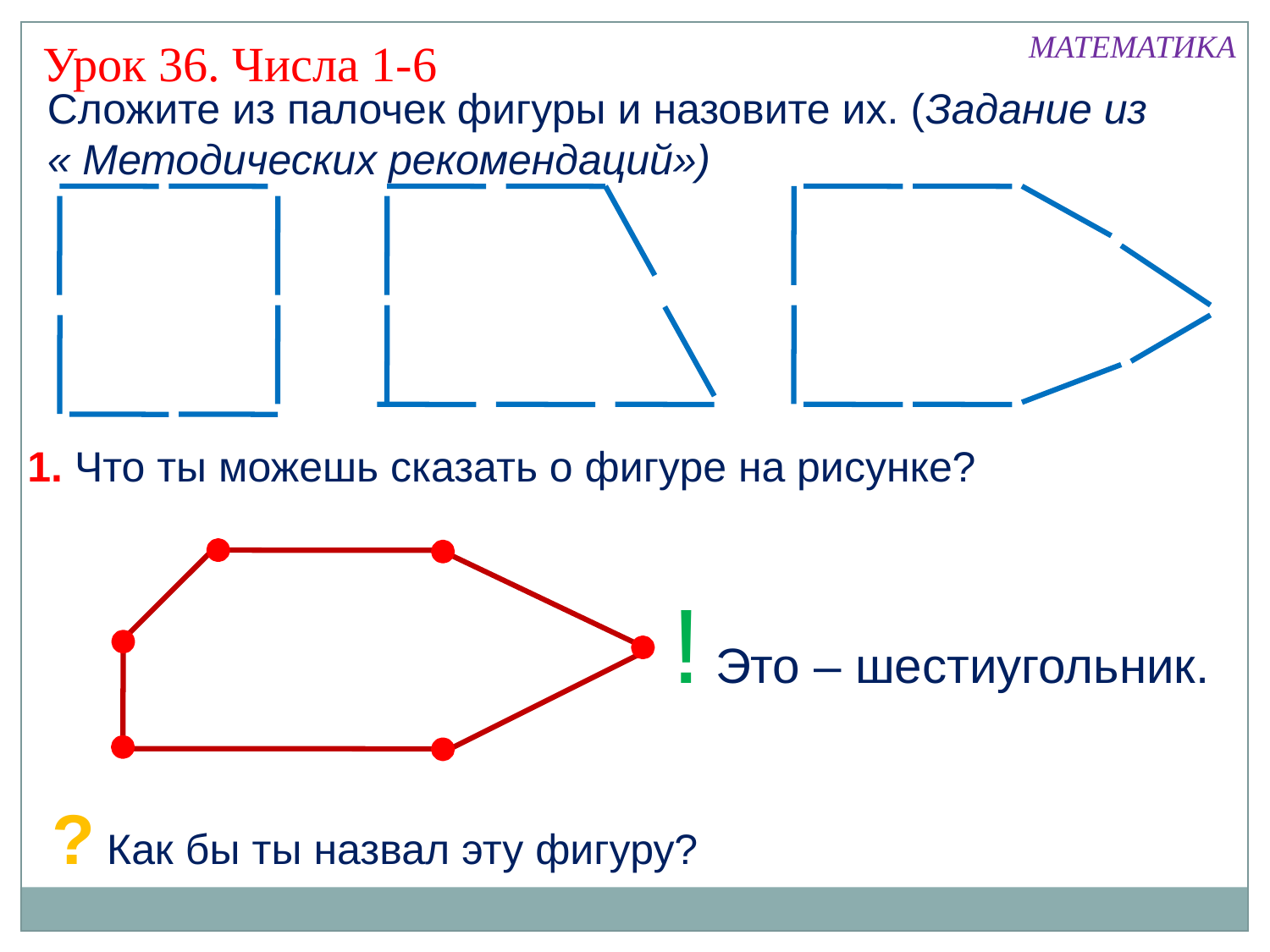

МАТЕМАТИКА
Урок 36. Числа 1-6
Сложите из палочек фигуры и назовите их. (Задание из
« Методических рекомендаций»)
1. Что ты можешь сказать о фигуре на рисунке?

! Это – шестиугольник.

? Как бы ты назвал эту фигуру?